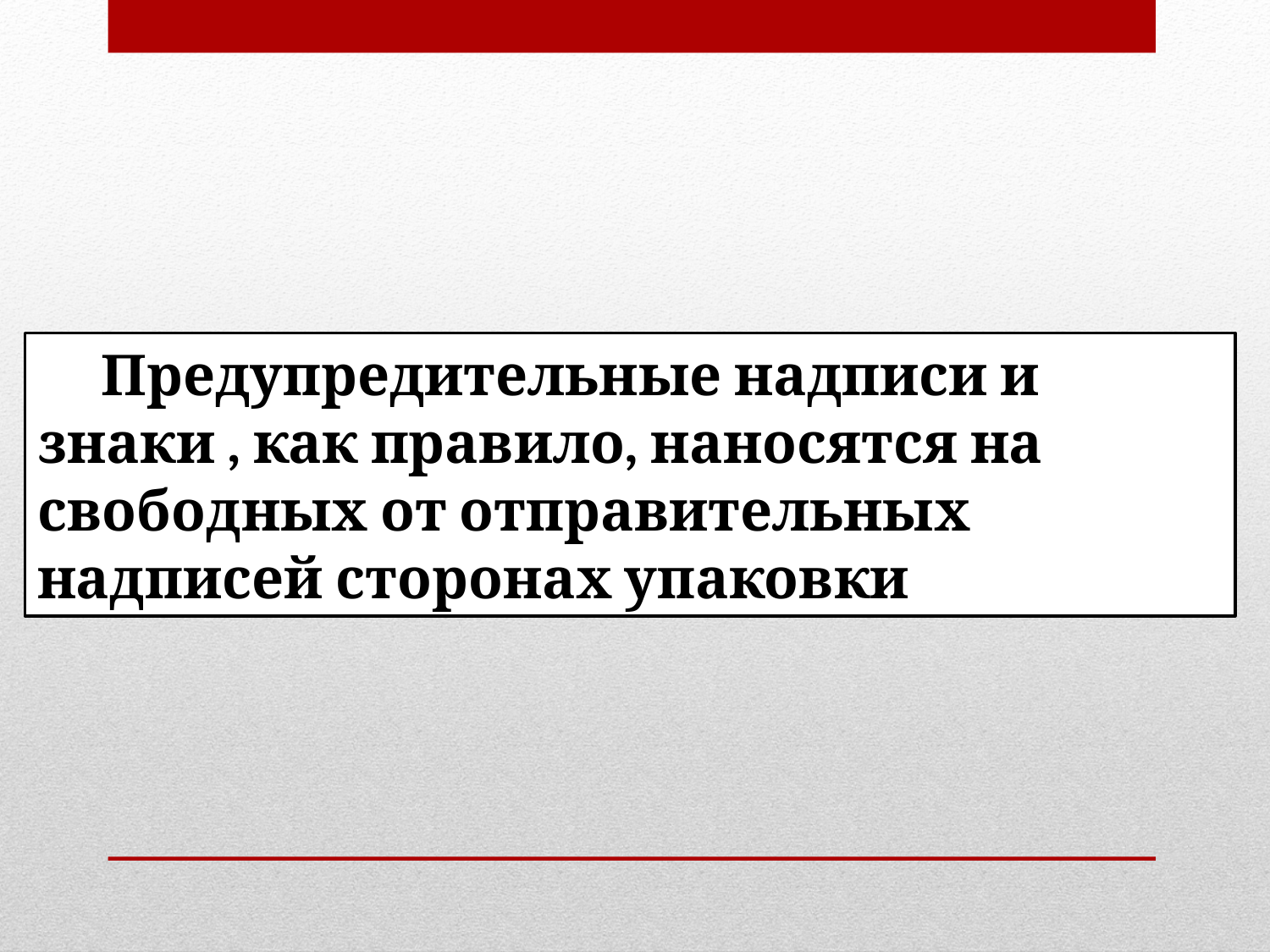

Предупредительные надписи и знаки , как правило, наносятся на свободных от отправительных надписей сторонах упаковки